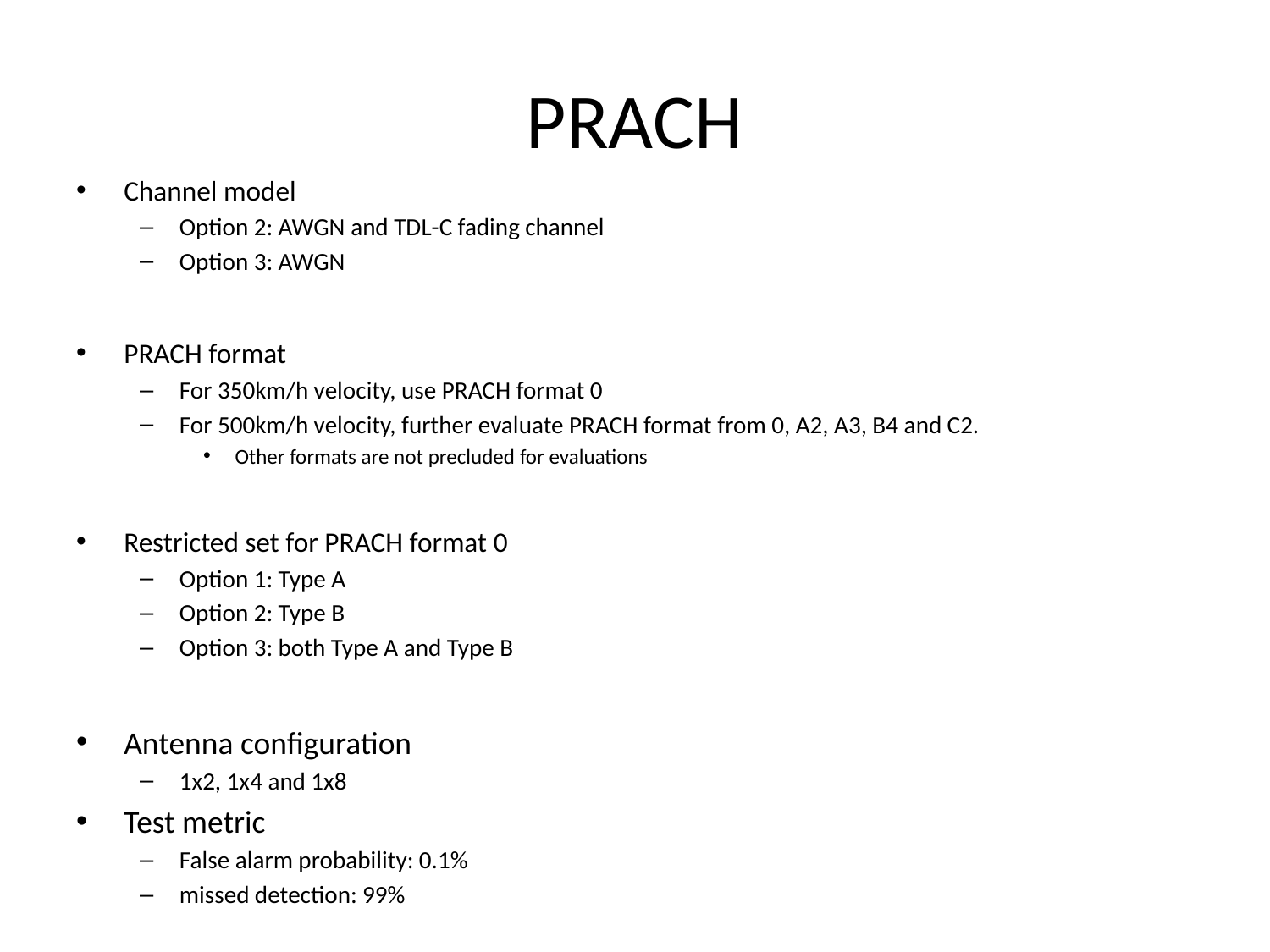

# PRACH
Channel model
Option 2: AWGN and TDL-C fading channel
Option 3: AWGN

PRACH format
For 350km/h velocity, use PRACH format 0
For 500km/h velocity, further evaluate PRACH format from 0, A2, A3, B4 and C2.
Other formats are not precluded for evaluations

Restricted set for PRACH format 0
Option 1: Type A
Option 2: Type B
Option 3: both Type A and Type B

Antenna configuration
1x2, 1x4 and 1x8
Test metric
False alarm probability: 0.1%
missed detection: 99%